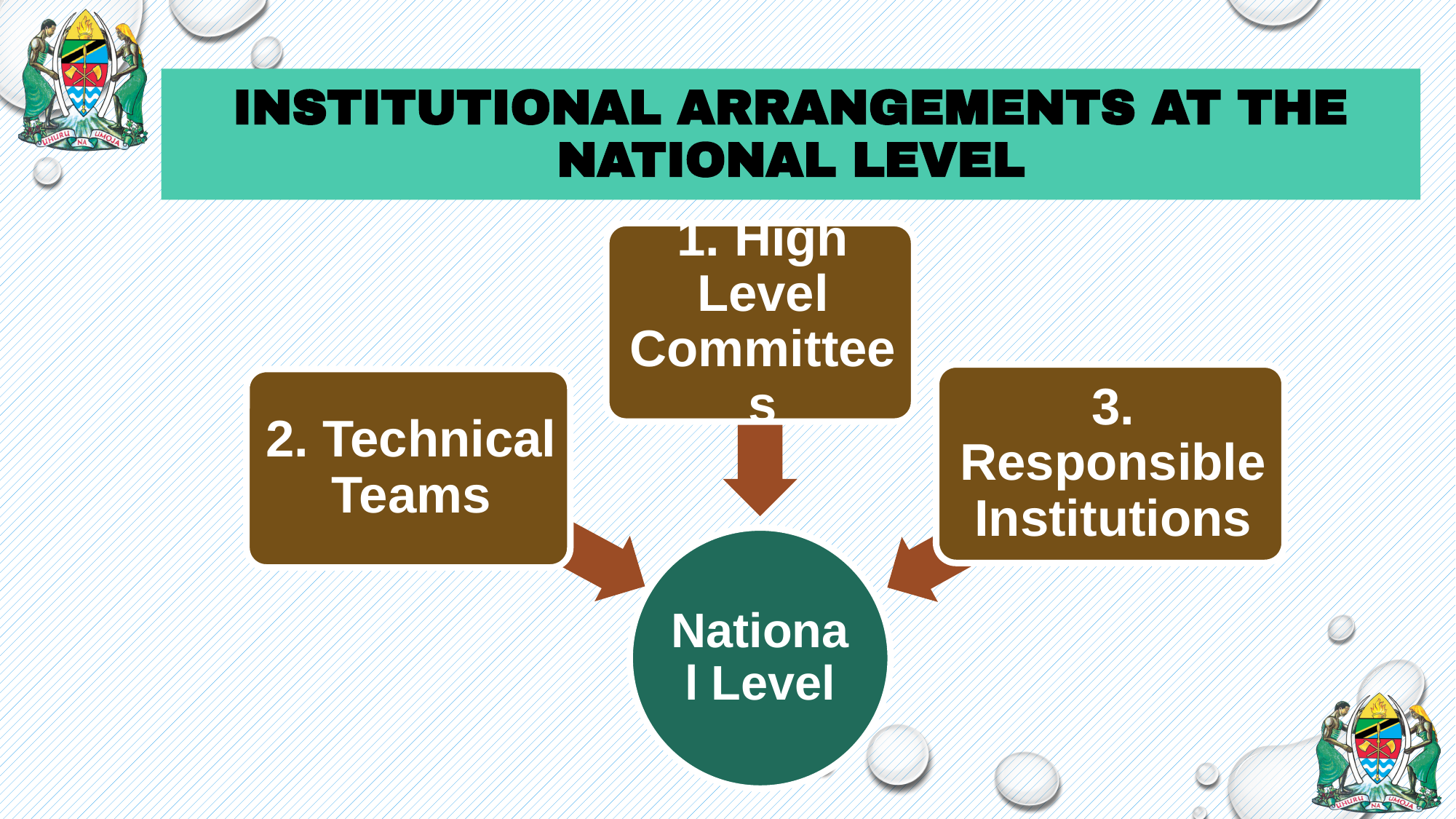

# Institutional Arrangements at the National Level
National Level
2. Technical Teams
1. High Level Committees
3. Responsible Institutions